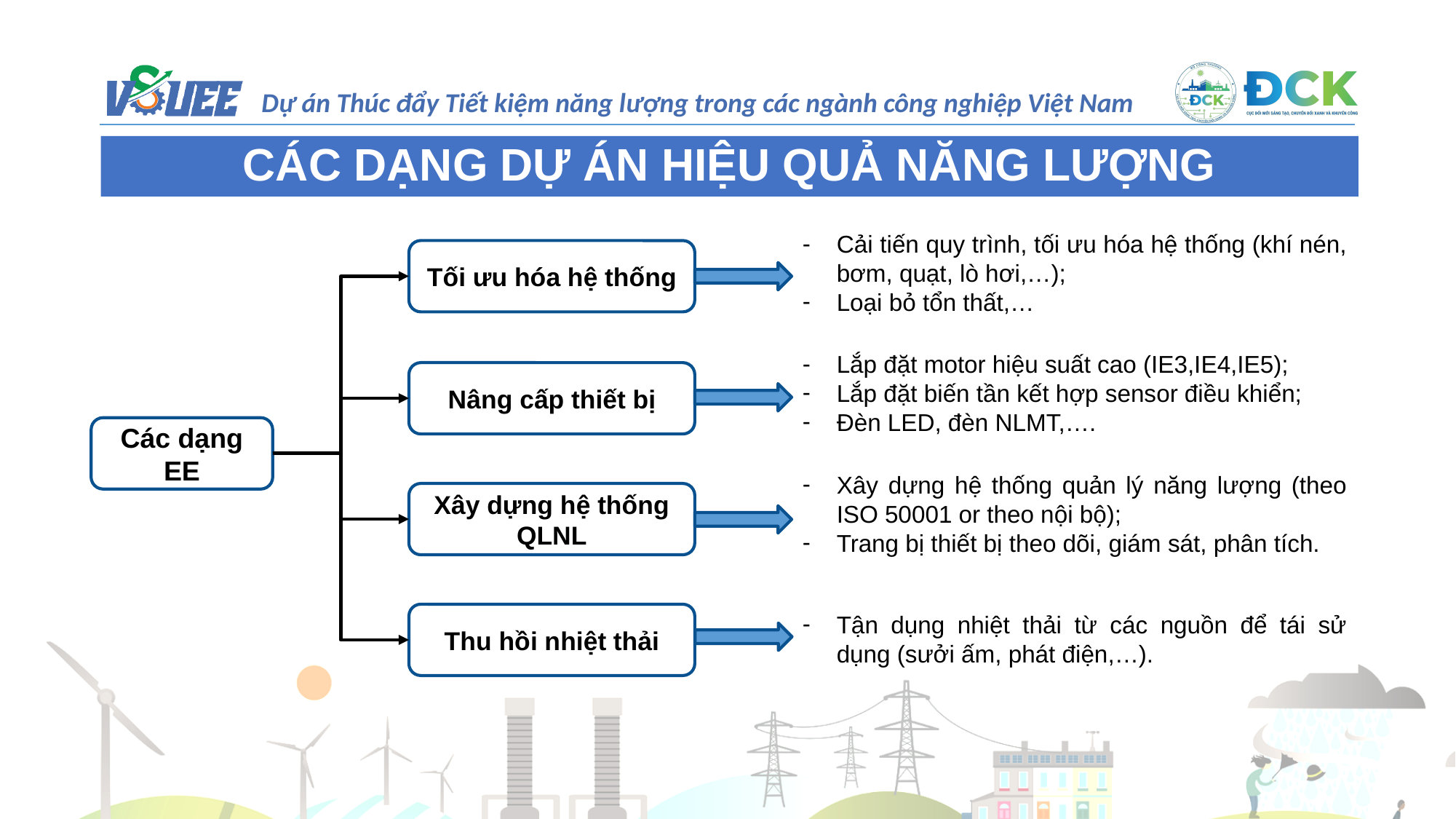

CÁC DẠNG DỰ ÁN HIỆU QUẢ NĂNG LƯỢNG
Cải tiến quy trình, tối ưu hóa hệ thống (khí nén, bơm, quạt, lò hơi,…);
Loại bỏ tổn thất,…
Tối ưu hóa hệ thống

Lắp đặt motor hiệu suất cao (IE3,IE4,IE5);
Lắp đặt biến tần kết hợp sensor điều khiển;
Đèn LED, đèn NLMT,….
Nâng cấp thiết bị

Các dạng EE
Xây dựng hệ thống quản lý năng lượng (theo ISO 50001 or theo nội bộ);
Trang bị thiết bị theo dõi, giám sát, phân tích.
Xây dựng hệ thống QLNL

Tận dụng nhiệt thải từ các nguồn để tái sử dụng (sưởi ấm, phát điện,…).
Thu hồi nhiệt thải